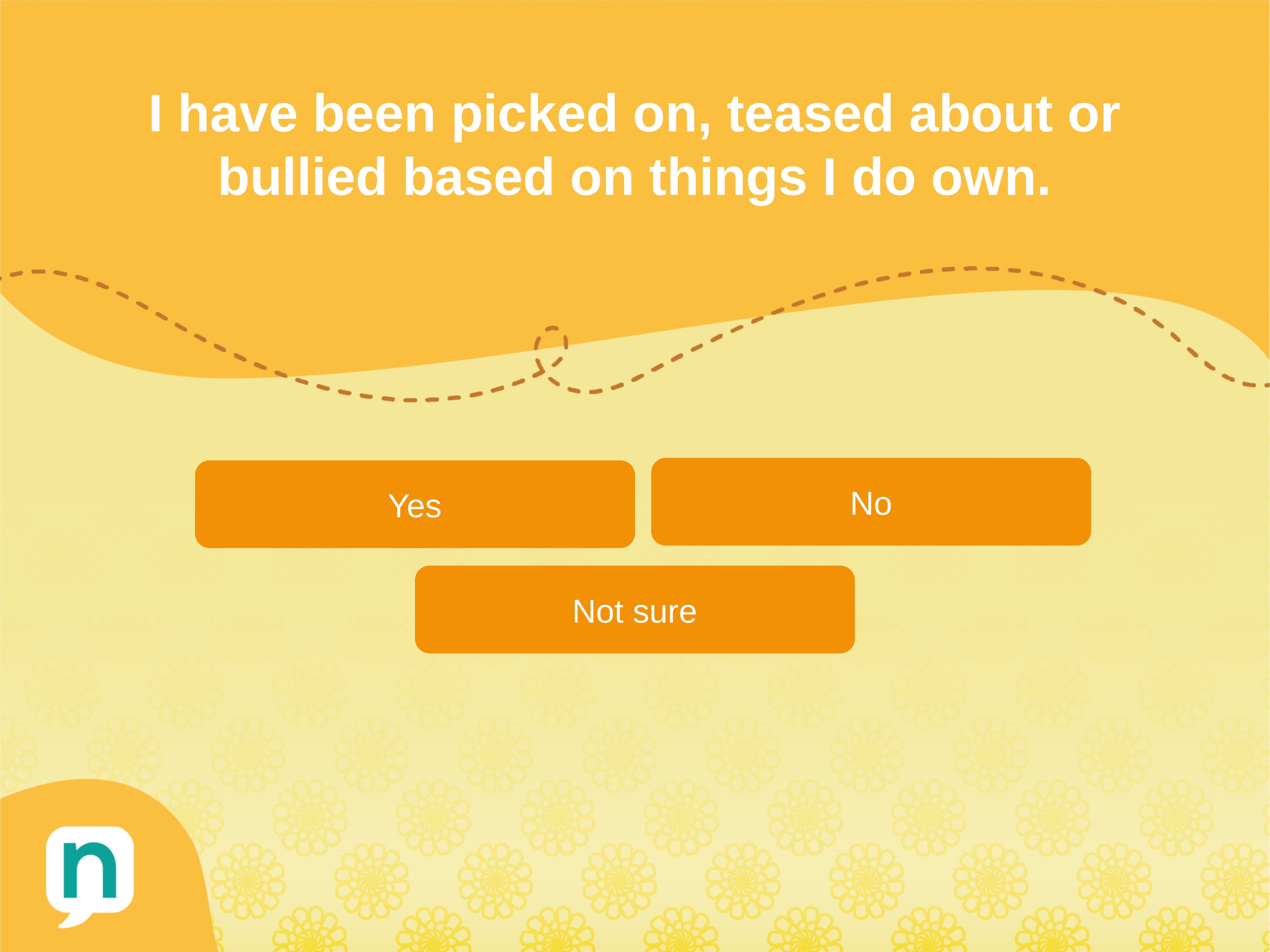

I have been picked on, teased about or bullied based on things I do own.
No
Yes
Not sure